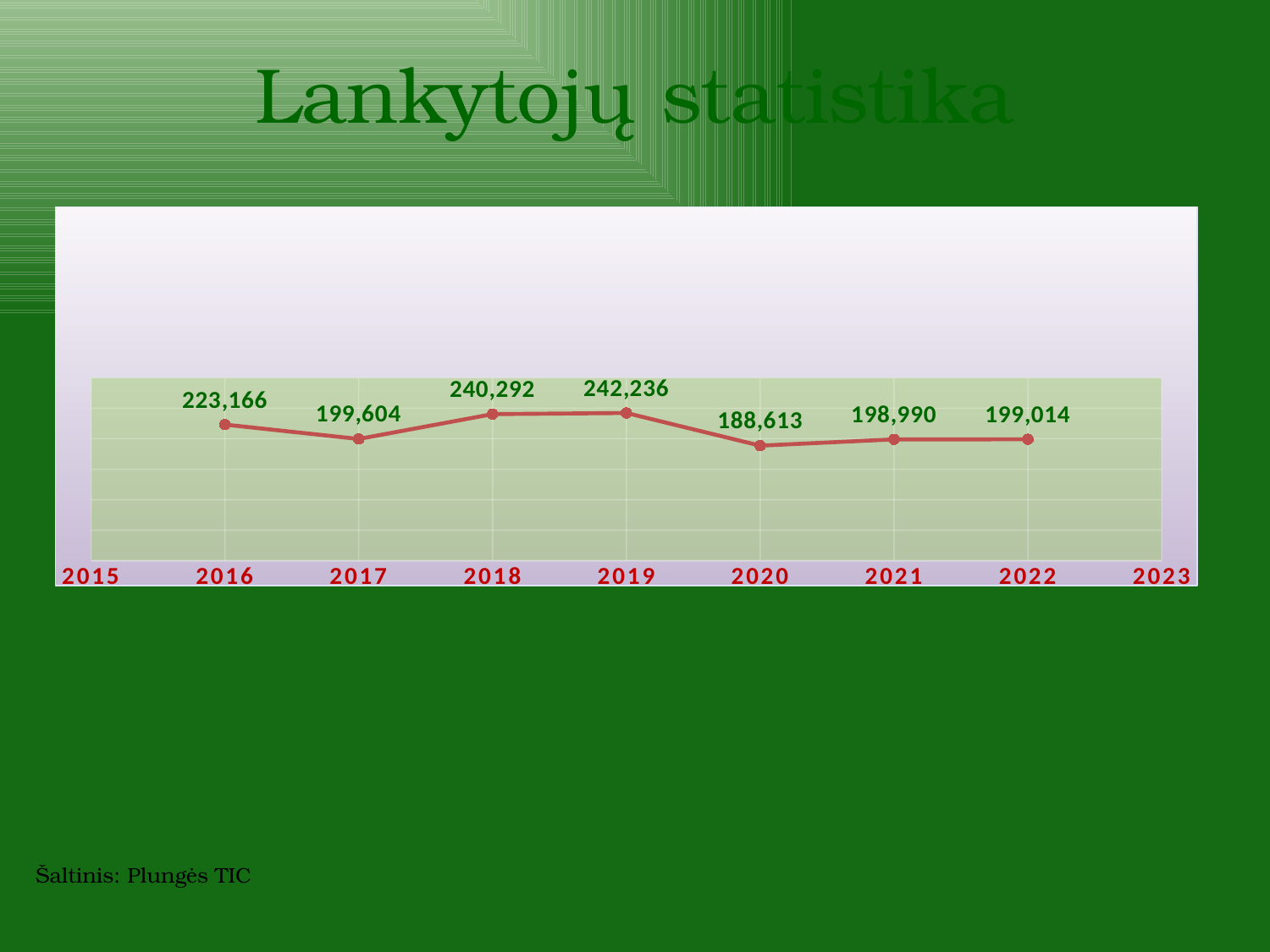

# Lankytojų statistika

### Chart

| Category |  |
|---|---|
Šaltinis: Plungės TIC